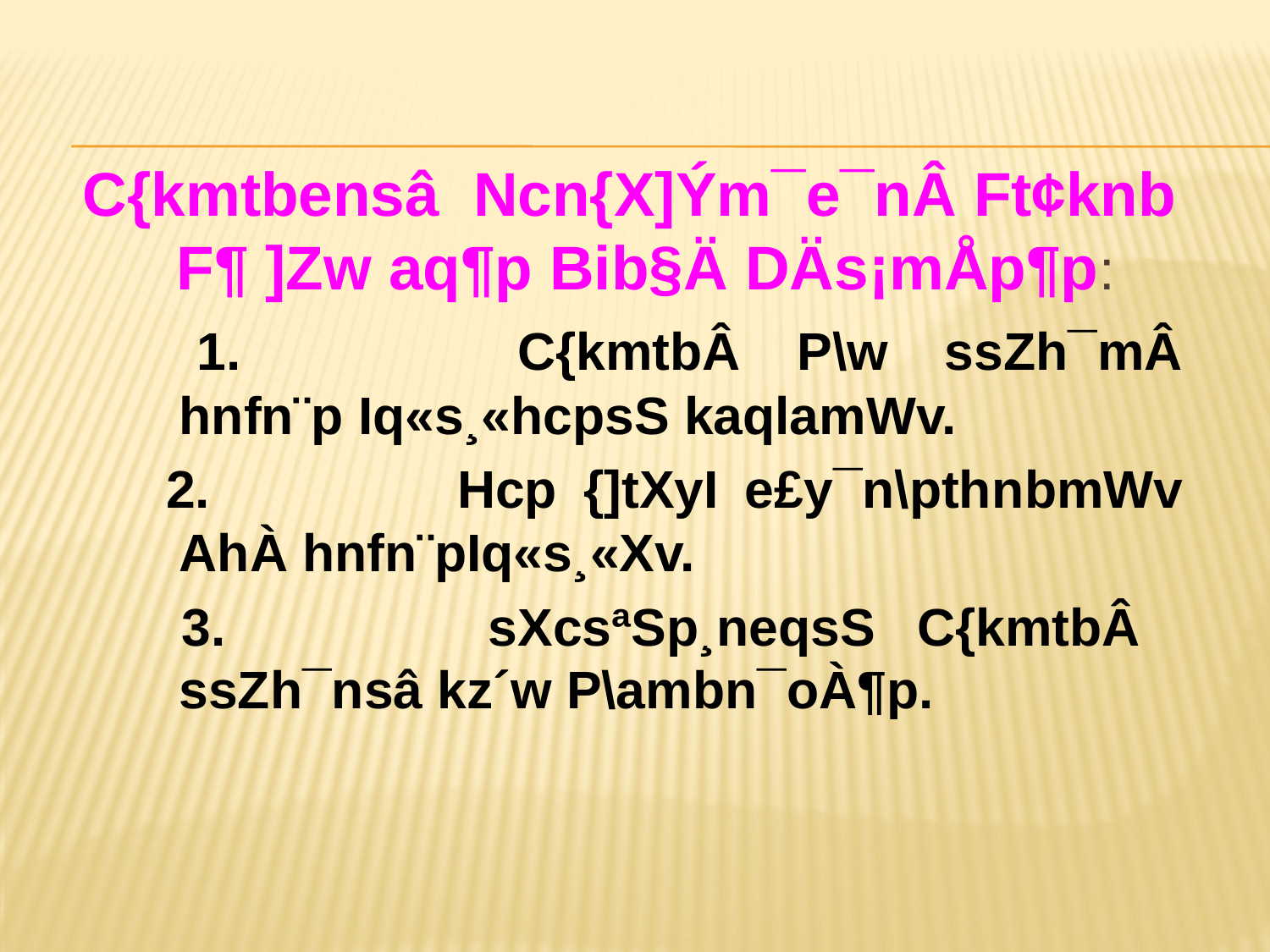

C{kmtbensâ  Ncn{X]Ým¯e¯nÂ Ft¢knb F¶ ]Zw aq¶p Bib§Ä DÄs¡mÅp¶p:
 1. 		C{kmtbÂ P\w ssZh¯mÂ hnfn¨p Iq«s¸«hcpsS kaqlamWv.
 2. 		Hcp {]tXyI e£y¯n\pth­nbmWv AhÀ hnfn¨pIq«s¸«Xv.
 3. 		sXcsªSp¸neqsS C{kmtbÂ  ssZh¯nsâ kz´w P\ambn¯oÀ¶p.